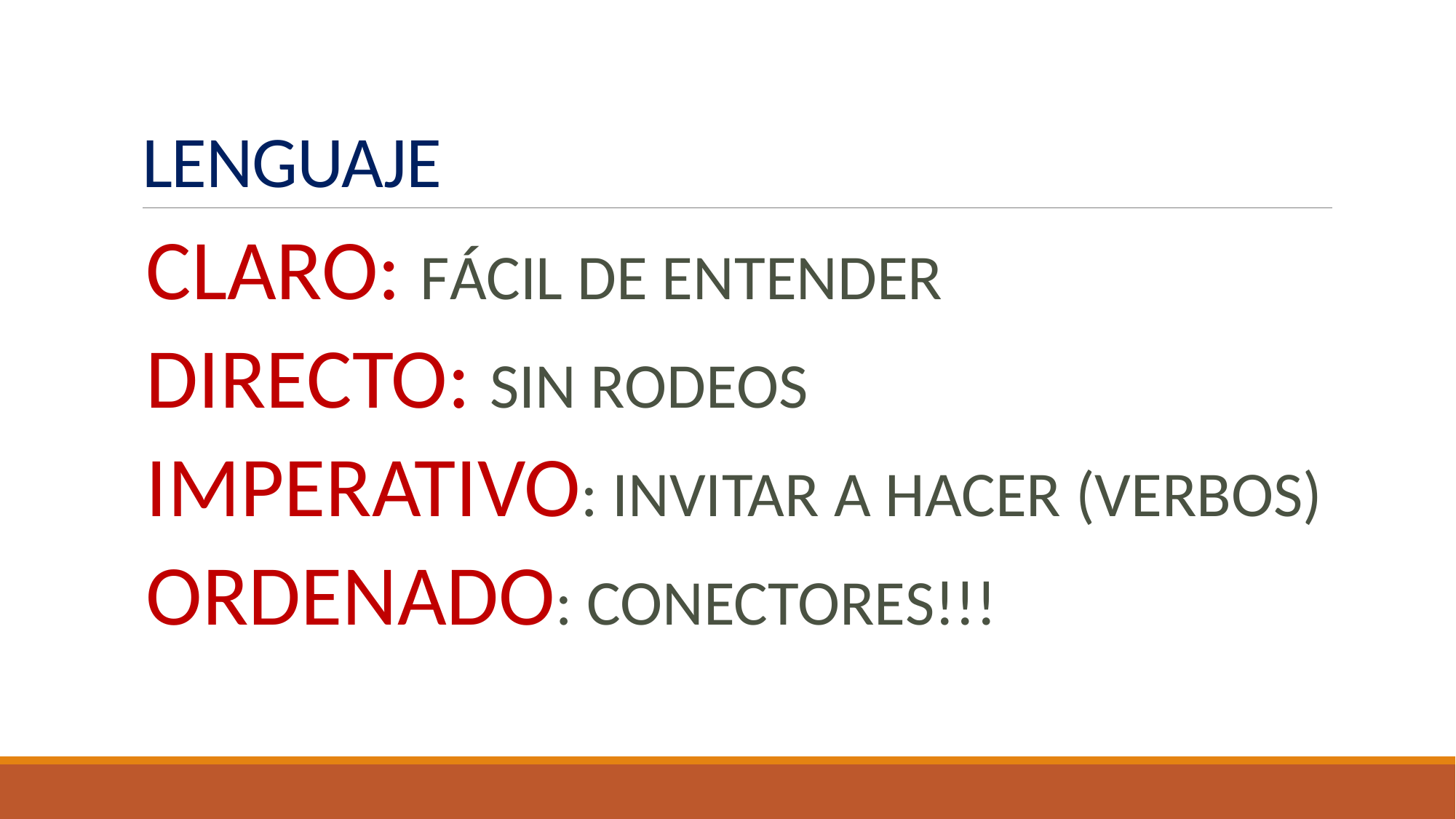

# LENGUAJE
CLARO: FÁCIL DE ENTENDER
DIRECTO: SIN RODEOS
IMPERATIVO: INVITAR A HACER (VERBOS)
ORDENADO: CONECTORES!!!